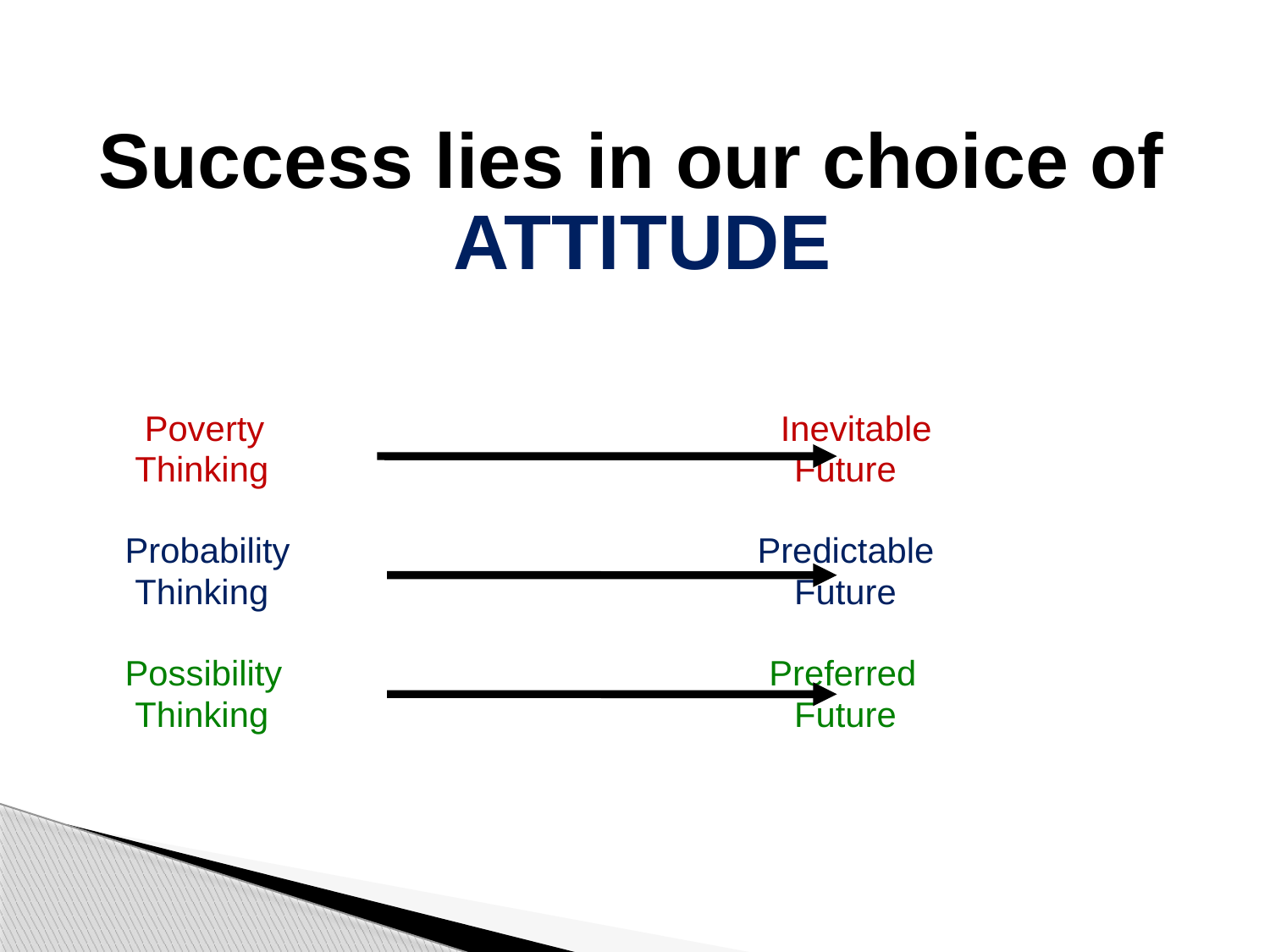

Success lies in our choice of
ATTITUDE

            Poverty                                                     Inevitable
           Thinking                                                      Future

          Probability                                                Predictable
           Thinking                                                      Future

          Possibility                                                  Preferred
           Thinking                                                      Future